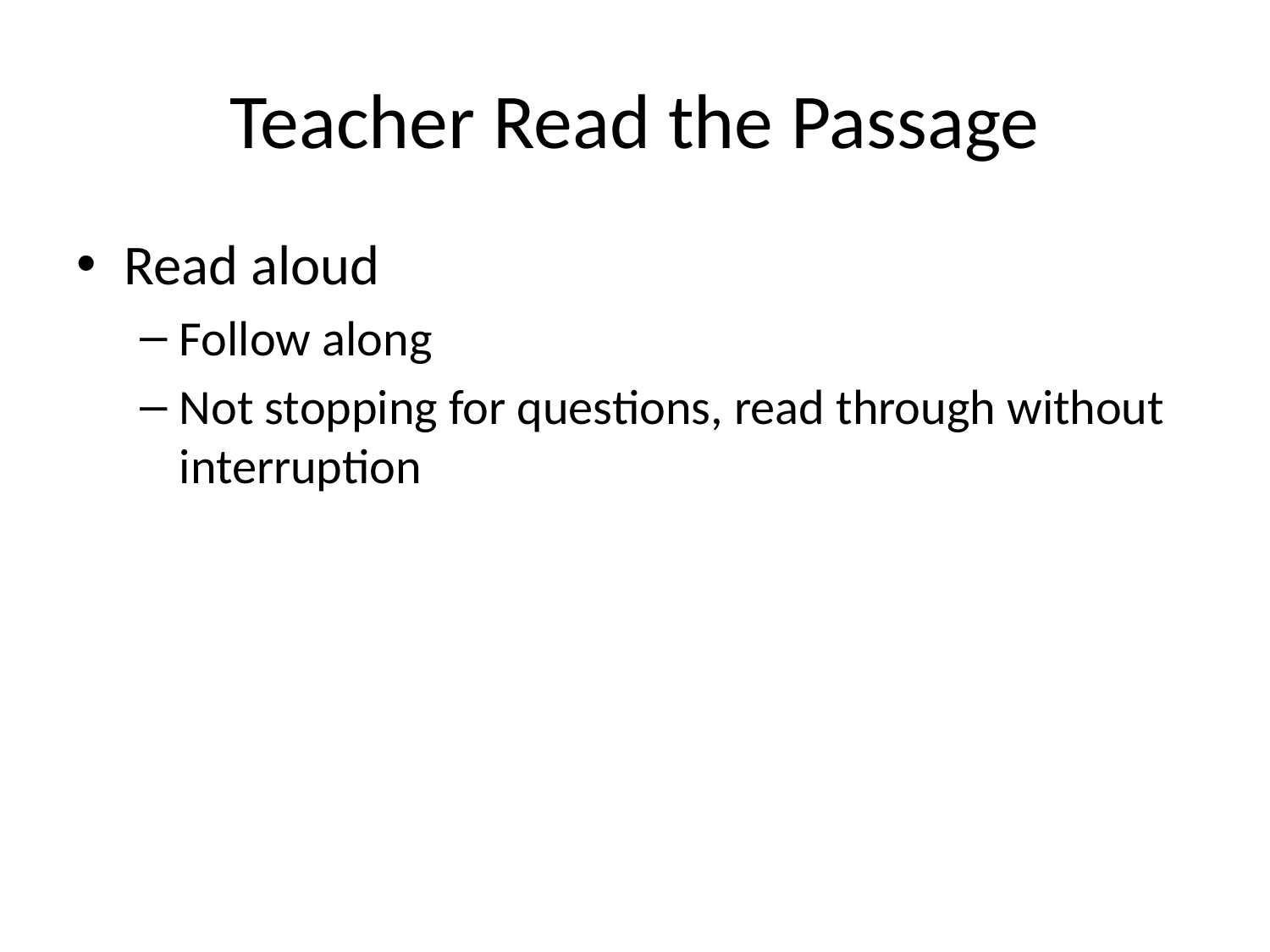

# Teacher Read the Passage
Read aloud
Follow along
Not stopping for questions, read through without interruption